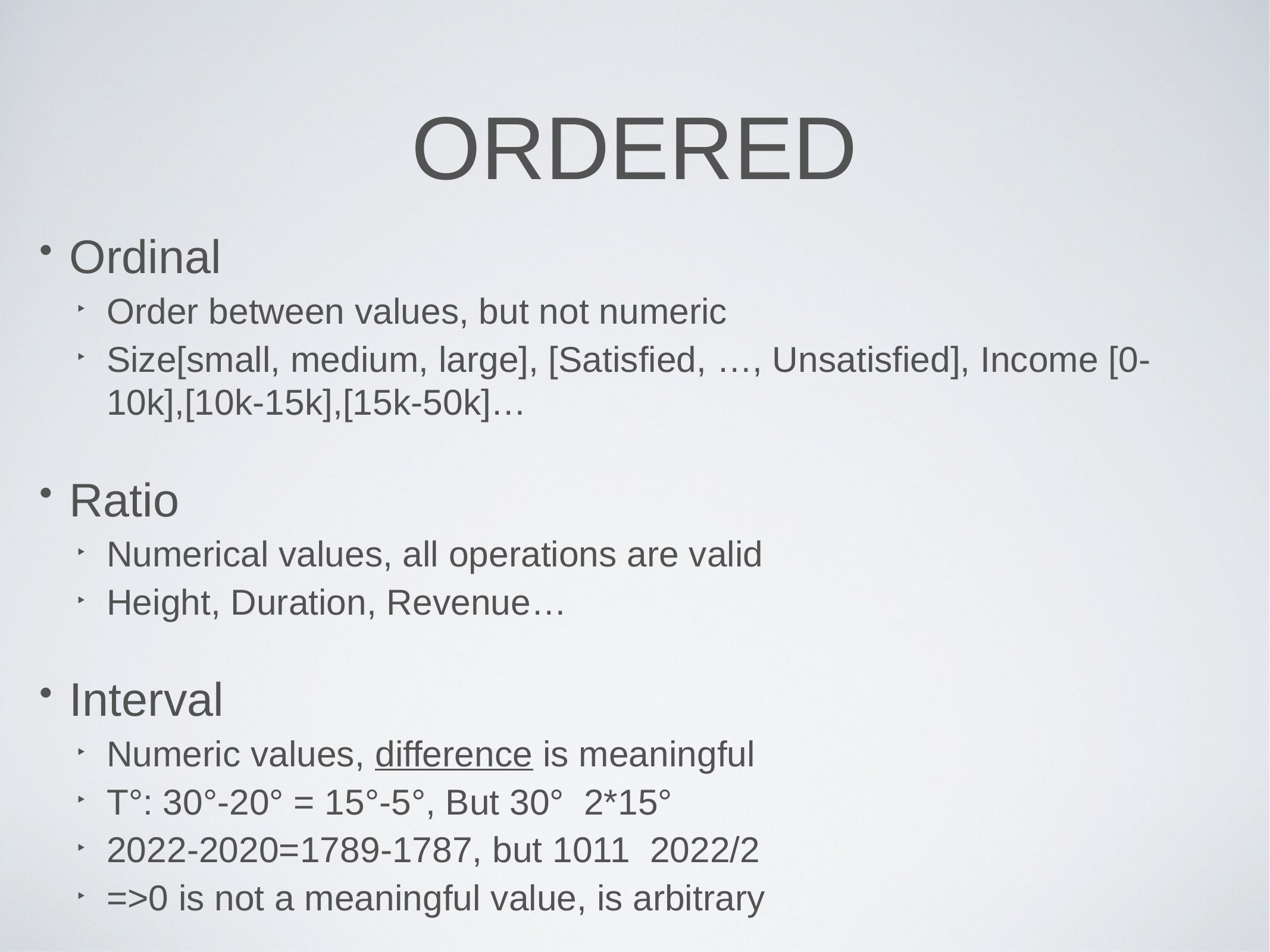

# Ordered
Ordinal
Order between values, but not numeric
Size[small, medium, large], [Satisfied, …, Unsatisfied], Income [0-10k],[10k-15k],[15k-50k]…
Ratio
Numerical values, all operations are valid
Height, Duration, Revenue…
Interval
Numeric values, difference is meaningful
T°: 30°-20° = 15°-5°, But 30°  2*15°
2022-2020=1789-1787, but 1011  2022/2
=>0 is not a meaningful value, is arbitrary